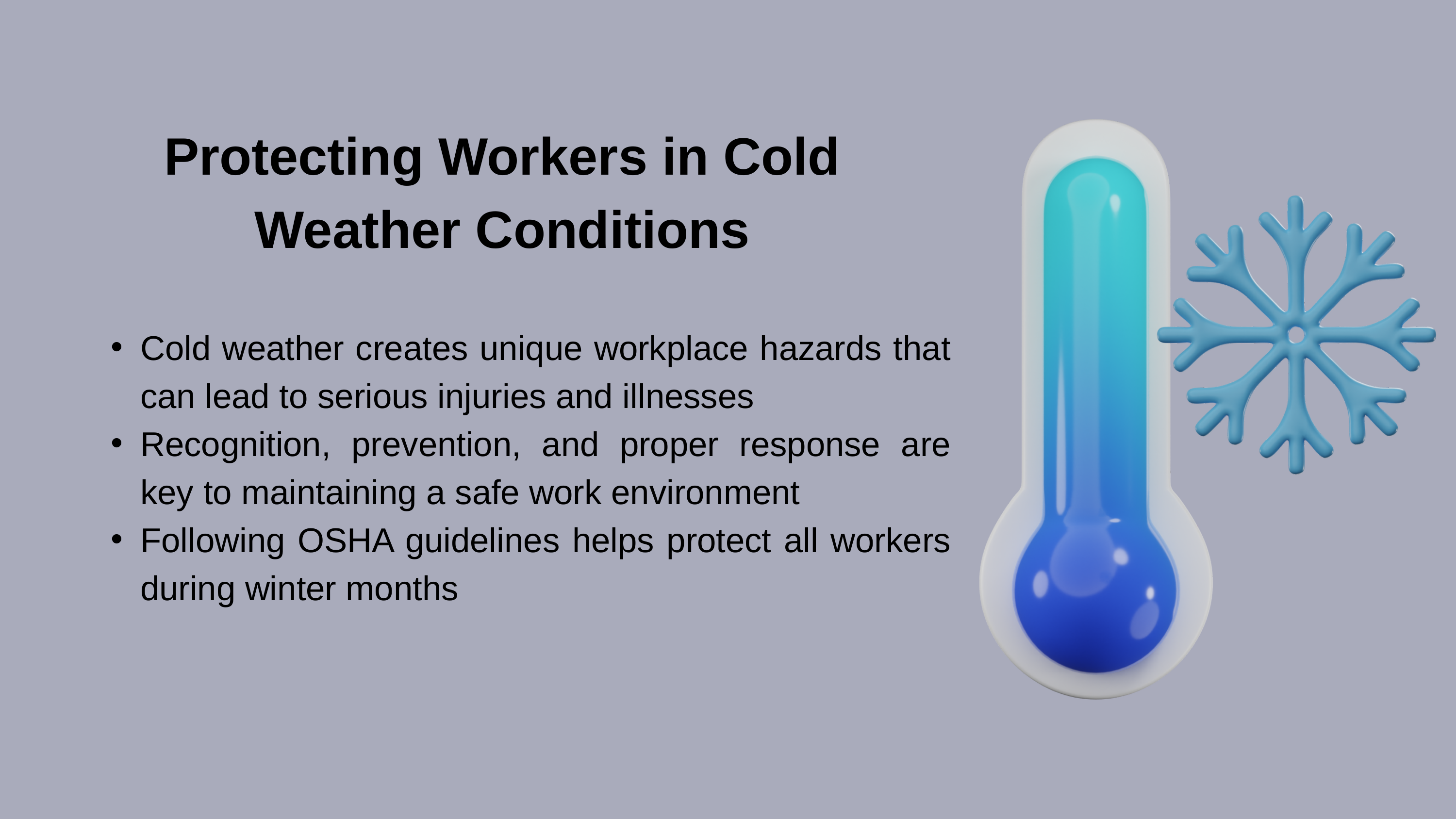

Protecting Workers in Cold Weather Conditions

Cold weather creates unique workplace hazards that can lead to serious injuries and illnesses
Recognition, prevention, and proper response are key to maintaining a safe work environment
Following OSHA guidelines helps protect all workers during winter months